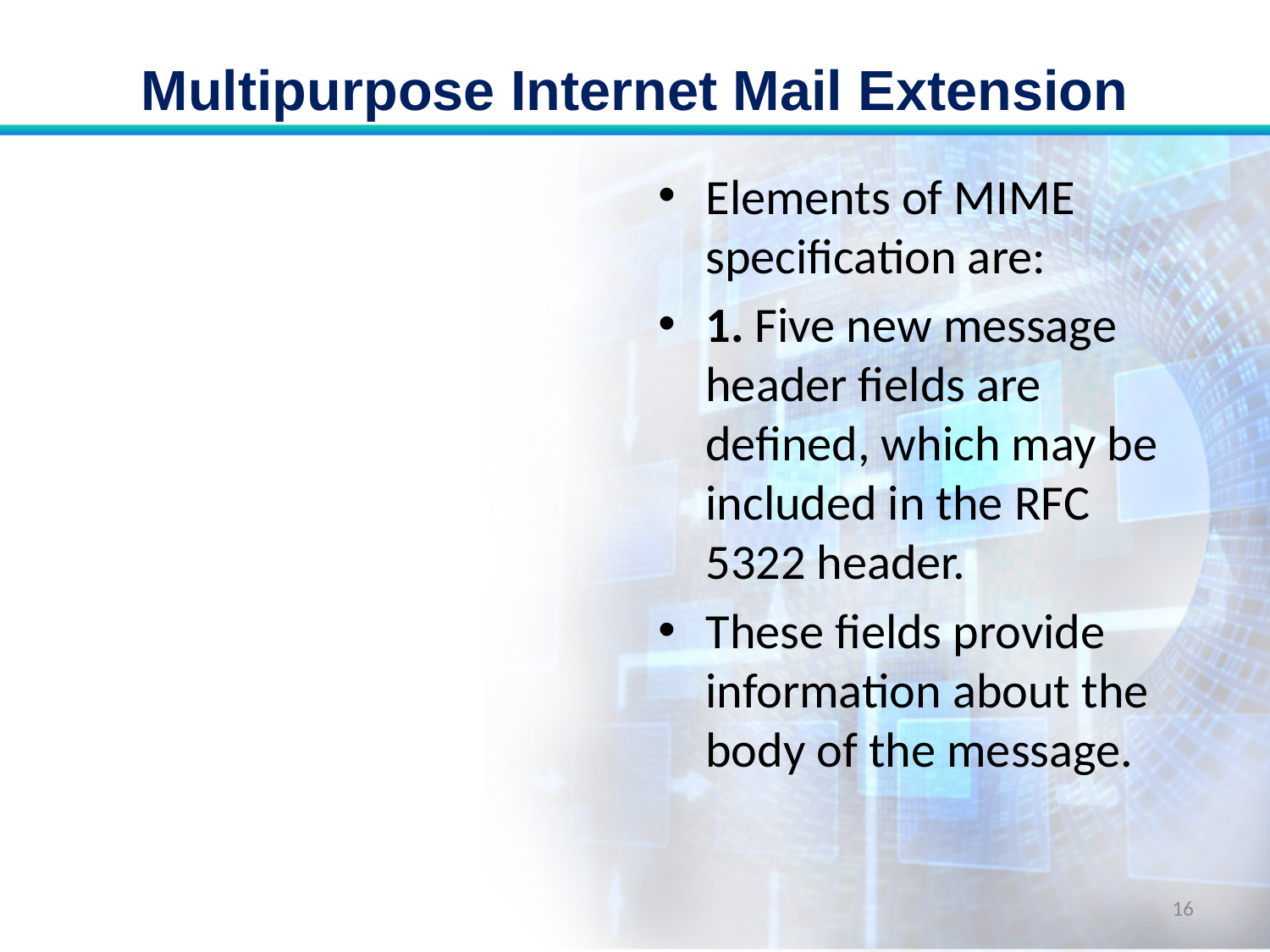

# Multipurpose Internet Mail Extension
Elements of MIME specification are:
1. Five new message header fields are defined, which may be included in the RFC 5322 header.
These fields provide information about the body of the message.
16